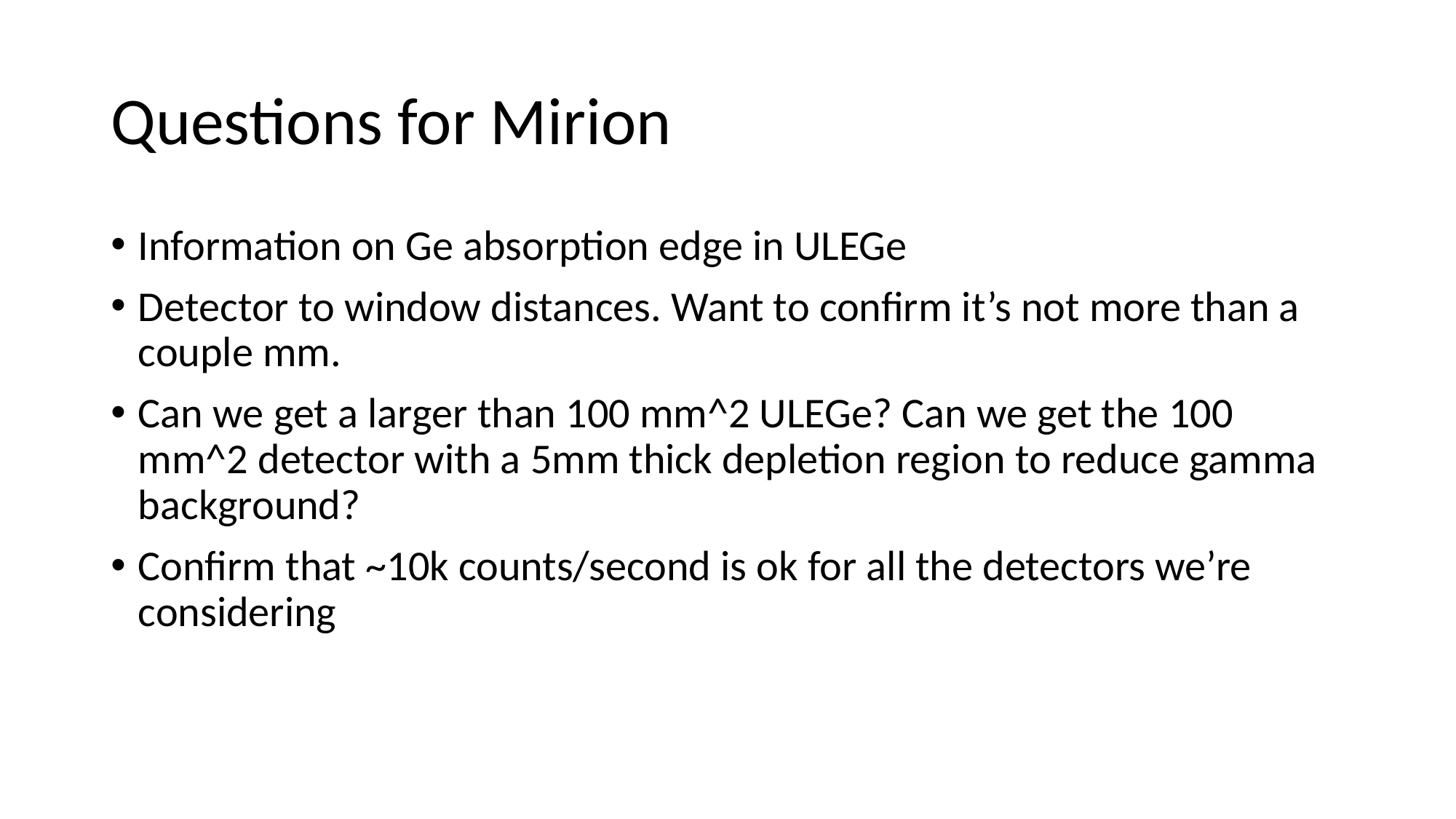

# Questions for Mirion
Information on Ge absorption edge in ULEGe
Detector to window distances. Want to confirm it’s not more than a couple mm.
Can we get a larger than 100 mm^2 ULEGe? Can we get the 100 mm^2 detector with a 5mm thick depletion region to reduce gamma background?
Confirm that ~10k counts/second is ok for all the detectors we’re considering